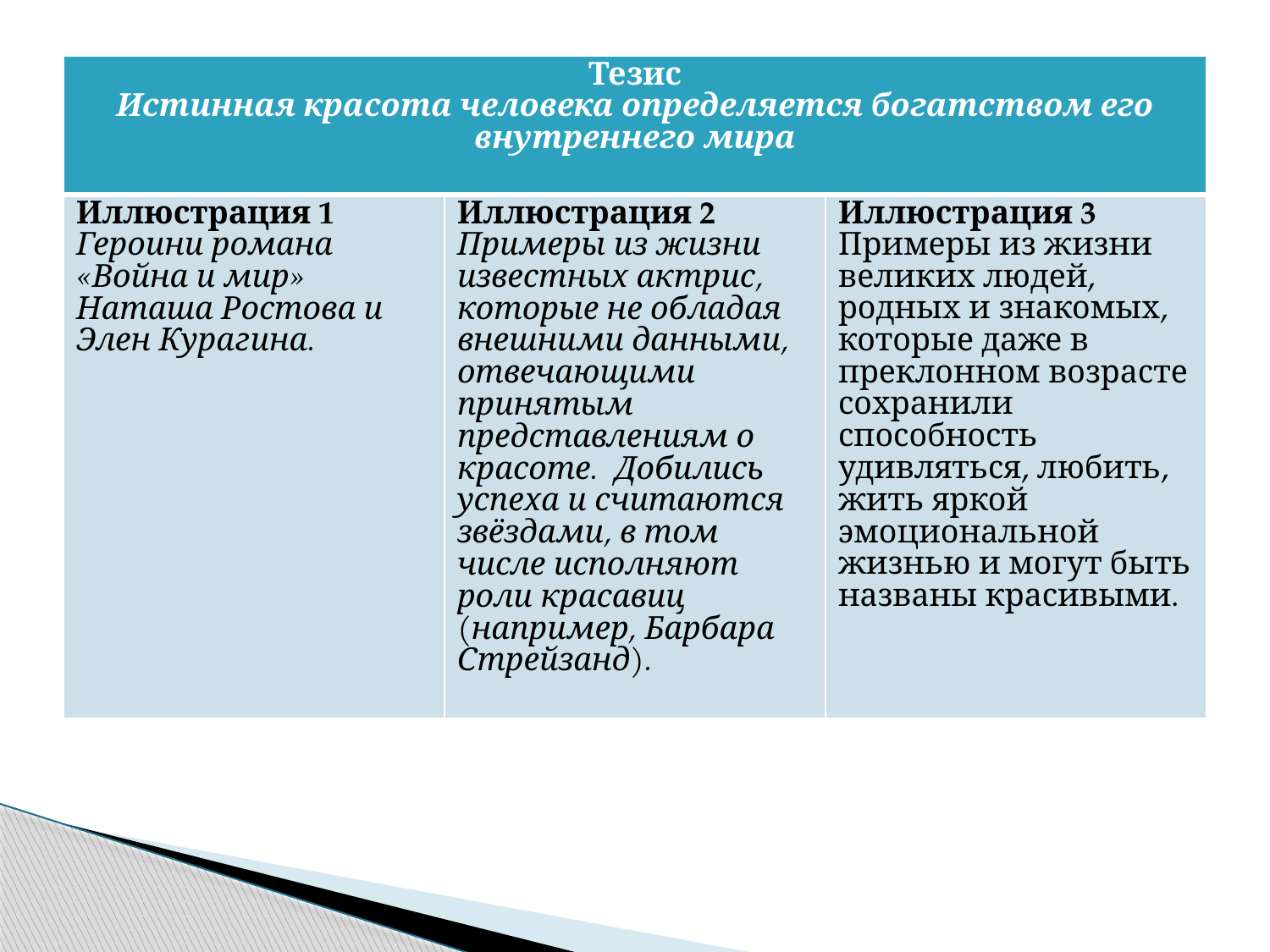

#
| Тезис Истинная красота человека определяется богатством его внутреннего мира |  |  |
| --- | --- | --- |
| Иллюстрация 1 Героини романа «Война и мир» Наташа Ростова и Элен Курагина. | Иллюстрация 2 Примеры из жизни известных актрис, которые не обладая внешними данными, отвечающими принятым представлениям о красоте. Добились успеха и считаются звёздами, в том числе исполняют роли красавиц (например, Барбара Стрейзанд). | Иллюстрация 3 Примеры из жизни великих людей, родных и знакомых, которые даже в преклонном возрасте сохранили способность удивляться, любить, жить яркой эмоциональной жизнью и могут быть названы красивыми. |